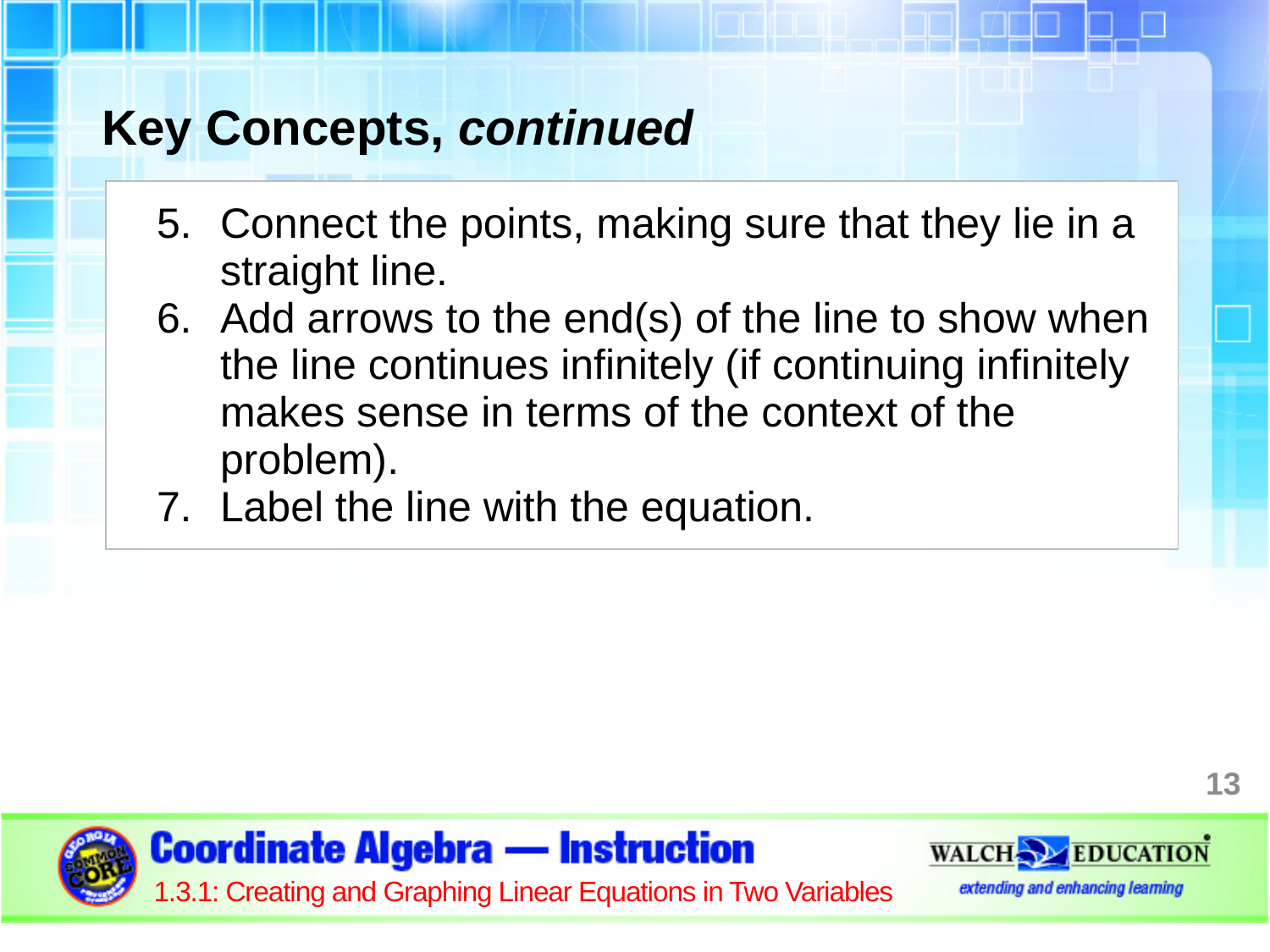

Key Concepts, continued

| Connect the points, making sure that they lie in a straight line. Add arrows to the end(s) of the line to show when the line continues infinitely (if continuing infinitely makes sense in terms of the context of the problem). Label the line with the equation. |
| --- |
13
1.3.1: Creating and Graphing Linear Equations in Two Variables